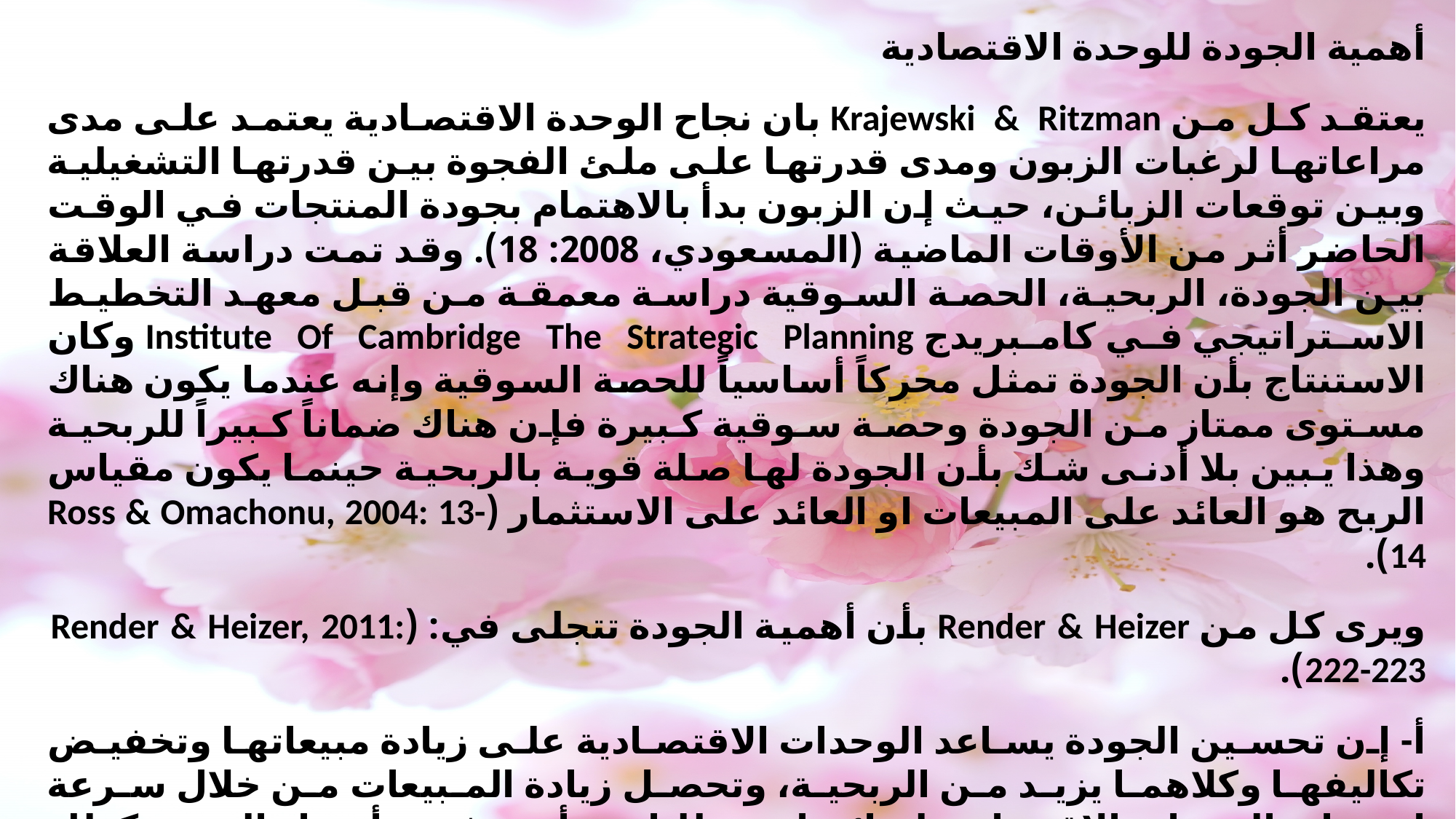

أهمية الجودة للوحدة الاقتصادية
يعتقد كل من Krajewski & Ritzman بان نجاح الوحدة الاقتصادية يعتمد على مدى مراعاتها لرغبات الزبون ومدى قدرتها على ملئ الفجوة بين قدرتها التشغيلية وبين توقعات الزبائن، حيث إن الزبون بدأ بالاهتمام بجودة المنتجات في الوقت الحاضر أثر من الأوقات الماضية (المسعودي، 2008: 18). وقد تمت دراسة العلاقة بين الجودة، الربحية، الحصة السوقية دراسة معمقة من قبل معهد التخطيط الاستراتيجي في كامبريدج Institute Of Cambridge The Strategic Planning وكان الاستنتاج بأن الجودة تمثل محركاً أساسياً للحصة السوقية وإنه عندما يكون هناك مستوى ممتاز من الجودة وحصة سوقية كبيرة فإن هناك ضماناً كبيراً للربحية وهذا يبين بلا أدنى شك بأن الجودة لها صلة قوية بالربحية حينما يكون مقياس الربح هو العائد على المبيعات او العائد على الاستثمار (Ross & Omachonu, 2004: 13-14).
ويرى كل من Render & Heizer بأن أهمية الجودة تتجلى في: (Render & Heizer, 2011: 222-223).
أ‌- إن تحسين الجودة يساعد الوحدات الاقتصادية على زيادة مبيعاتها وتخفيض تكاليفها وكلاهما يزيد من الربحية، وتحصل زيادة المبيعات من خلال سرعة استجابة الوحدات الاقتصادية لزبائنها ومتطلباتهم أو تخفيض أسعار البيع، وكذلك تحسين سمعة منتجاتها من خلال تحسين جودة تلك المنتجات وإن تحسين الجودة يسمح كذلك بتخفيض تكاليف الوحدات الاقتصادية وزيادة انتاجيتها وتخفيض أو التخلص من تكاليف إعادة العمل، السكراب، الضمان. ويظهر هذا واضحاً في الشكل (2) أدناه: